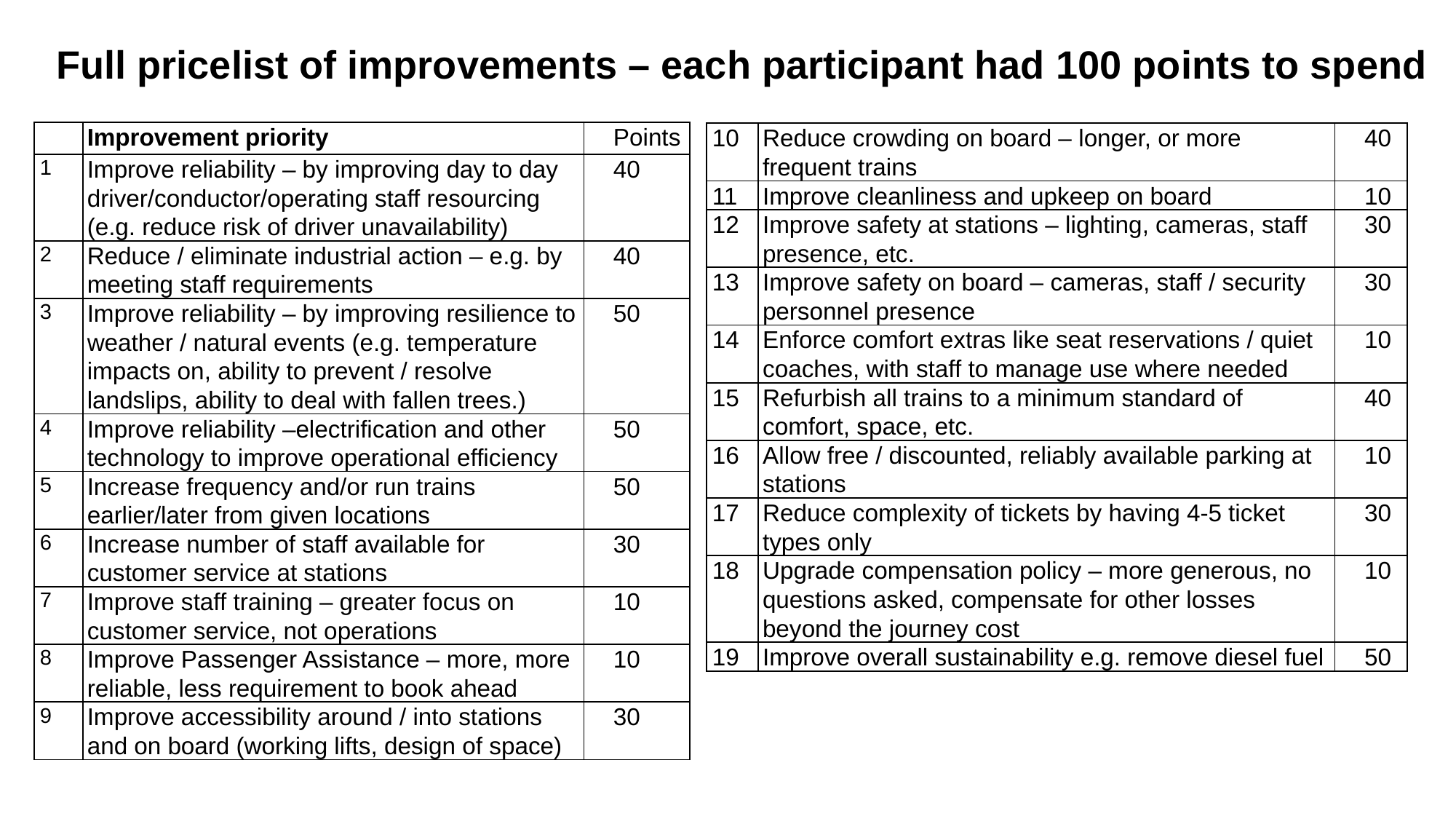

# Full pricelist of improvements – each participant had 100 points to spend
|  | Improvement priority | Points |
| --- | --- | --- |
| 1 | Improve reliability – by improving day to day driver/conductor/operating staff resourcing (e.g. reduce risk of driver unavailability) | 40 |
| 2 | Reduce / eliminate industrial action – e.g. by meeting staff requirements | 40 |
| 3 | Improve reliability – by improving resilience to weather / natural events (e.g. temperature impacts on, ability to prevent / resolve landslips, ability to deal with fallen trees.) | 50 |
| 4 | Improve reliability –electrification and other technology to improve operational efficiency | 50 |
| 5 | Increase frequency and/or run trains earlier/later from given locations | 50 |
| 6 | Increase number of staff available for customer service at stations | 30 |
| 7 | Improve staff training – greater focus on customer service, not operations | 10 |
| 8 | Improve Passenger Assistance – more, more reliable, less requirement to book ahead | 10 |
| 9 | Improve accessibility around / into stations and on board (working lifts, design of space) | 30 |
| 10 | Reduce crowding on board – longer, or more frequent trains | 40 |
| --- | --- | --- |
| 11 | Improve cleanliness and upkeep on board | 10 |
| 12 | Improve safety at stations – lighting, cameras, staff presence, etc. | 30 |
| 13 | Improve safety on board – cameras, staff / security personnel presence | 30 |
| 14 | Enforce comfort extras like seat reservations / quiet coaches, with staff to manage use where needed | 10 |
| 15 | Refurbish all trains to a minimum standard of comfort, space, etc. | 40 |
| 16 | Allow free / discounted, reliably available parking at stations | 10 |
| 17 | Reduce complexity of tickets by having 4-5 ticket types only | 30 |
| 18 | Upgrade compensation policy – more generous, no questions asked, compensate for other losses beyond the journey cost | 10 |
| 19 | Improve overall sustainability e.g. remove diesel fuel | 50 |